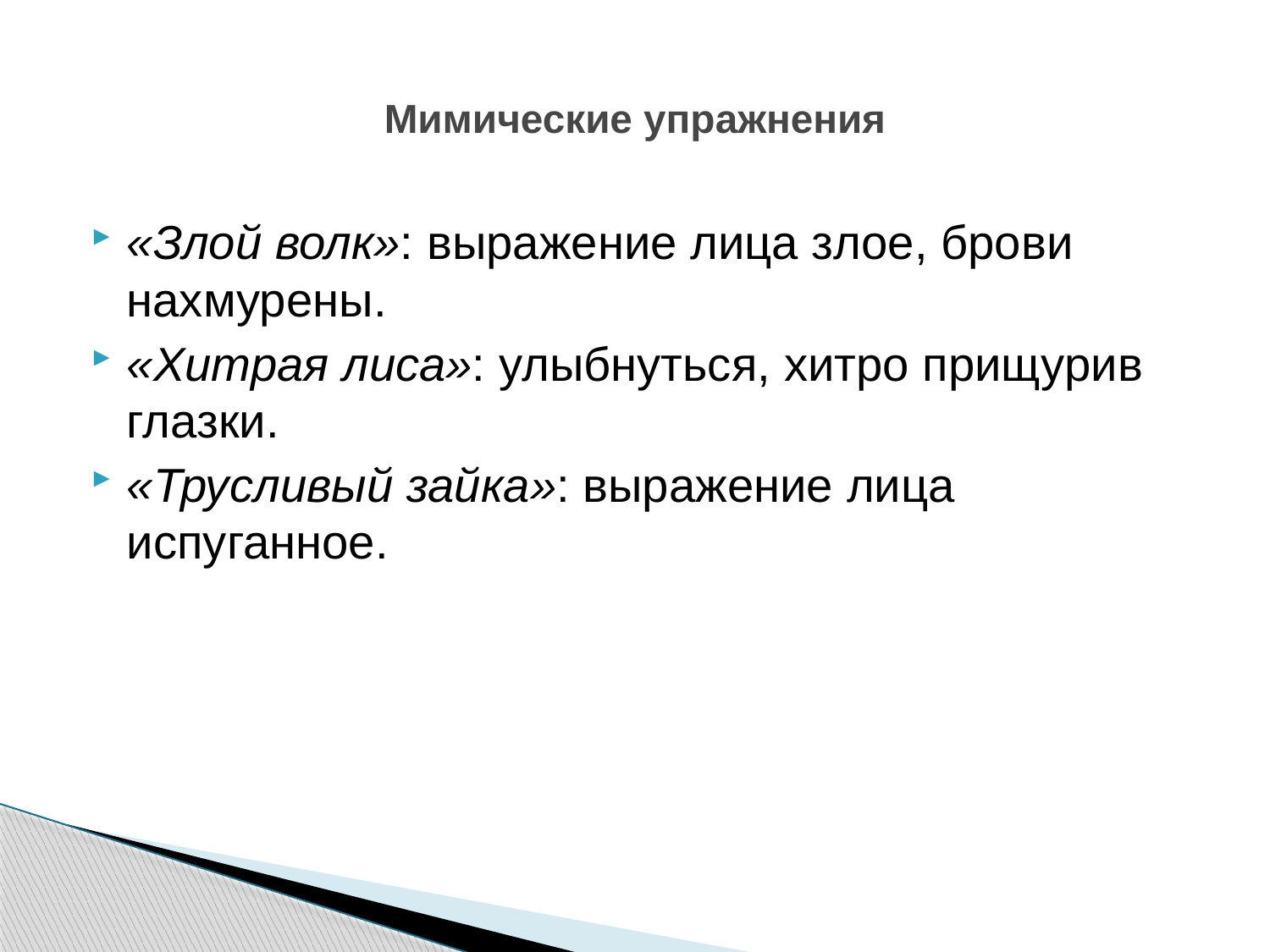

# Мимические упражнения
«Злой волк»: выражение лица злое, брови нахмурены.
«Хитрая лиса»: улыбнуться, хитро прищурив глазки.
«Трусливый зайка»: выражение лица испуганное.